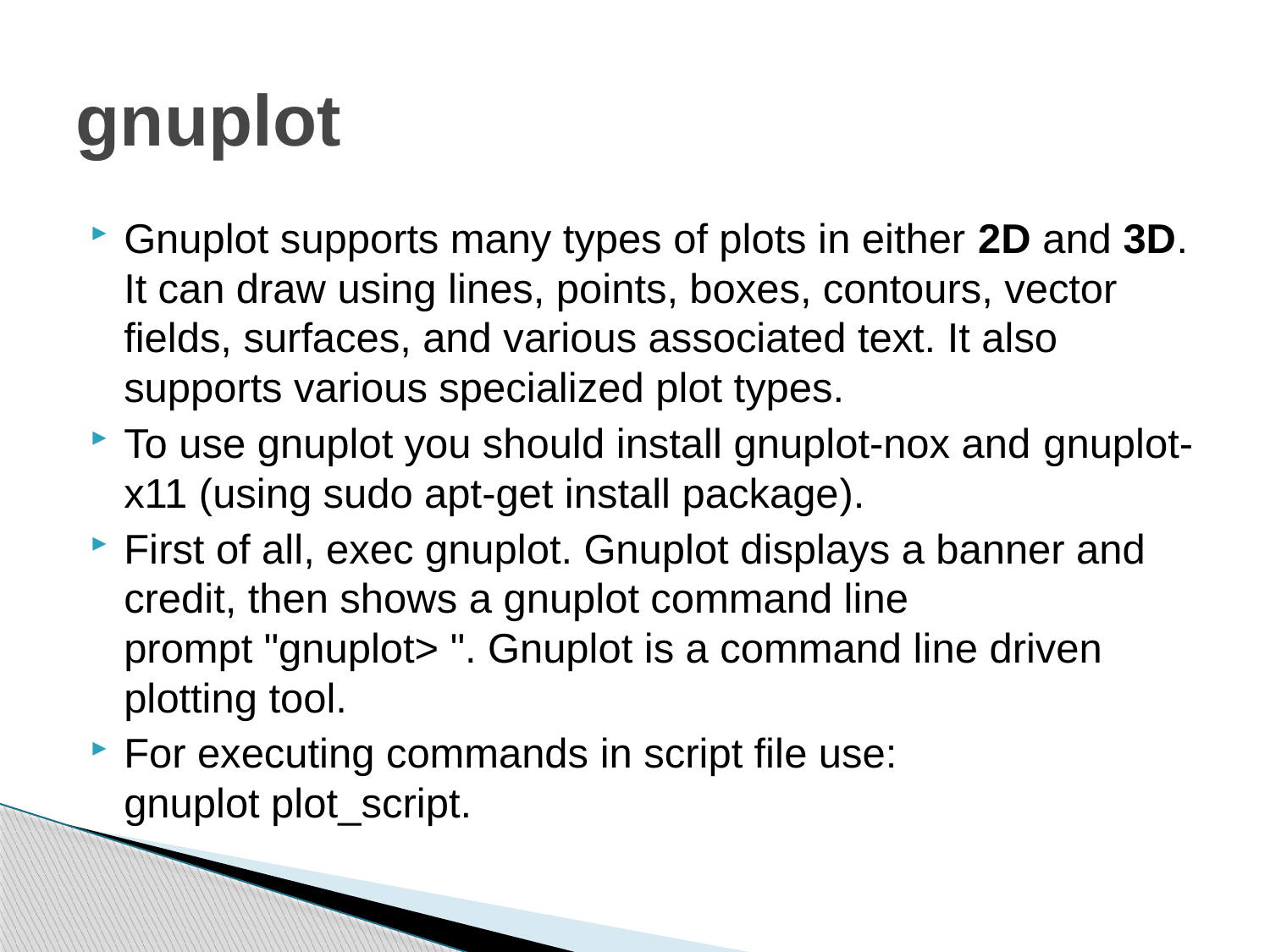

# gnuplot
Gnuplot supports many types of plots in either 2D and 3D. It can draw using lines, points, boxes, contours, vector fields, surfaces, and various associated text. It also supports various specialized plot types.
To use gnuplot you should install gnuplot-nox and gnuplot-x11 (using sudo apt-get install package).
First of all, exec gnuplot. Gnuplot displays a banner and credit, then shows a gnuplot command line prompt "gnuplot> ". Gnuplot is a command line driven plotting tool.
For executing commands in script file use:
gnuplot plot_script.